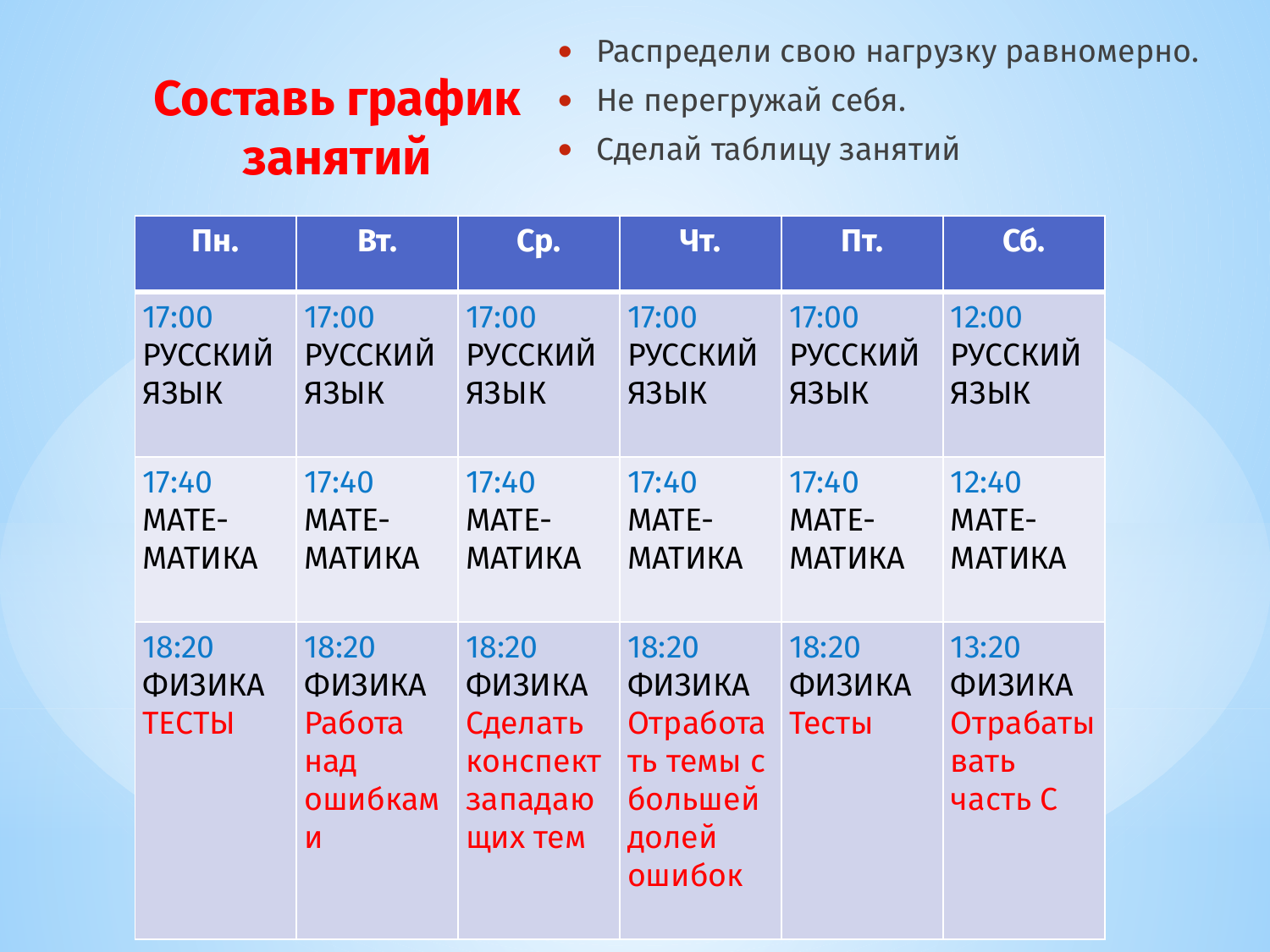

# Составь график занятий
Распредели свою нагрузку равномерно.
Не перегружай себя.
Сделай таблицу занятий
| Пн. | Вт. | Ср. | Чт. | Пт. | Сб. |
| --- | --- | --- | --- | --- | --- |
| 17:00 РУССКИЙ ЯЗЫК | 17:00 РУССКИЙ ЯЗЫК | 17:00 РУССКИЙ ЯЗЫК | 17:00 РУССКИЙ ЯЗЫК | 17:00 РУССКИЙ ЯЗЫК | 12:00 РУССКИЙ ЯЗЫК |
| 17:40 МАТЕ- МАТИКА | 17:40 МАТЕ- МАТИКА | 17:40 МАТЕ- МАТИКА | 17:40 МАТЕ- МАТИКА | 17:40 МАТЕ- МАТИКА | 12:40 МАТЕ- МАТИКА |
| 18:20 ФИЗИКА ТЕСТЫ | 18:20 ФИЗИКА Работа над ошибками | 18:20 ФИЗИКА Сделать конспект западающих тем | 18:20 ФИЗИКА Отработать темы с большей долей ошибок | 18:20 ФИЗИКА Тесты | 13:20 ФИЗИКА Отрабатывать часть С |